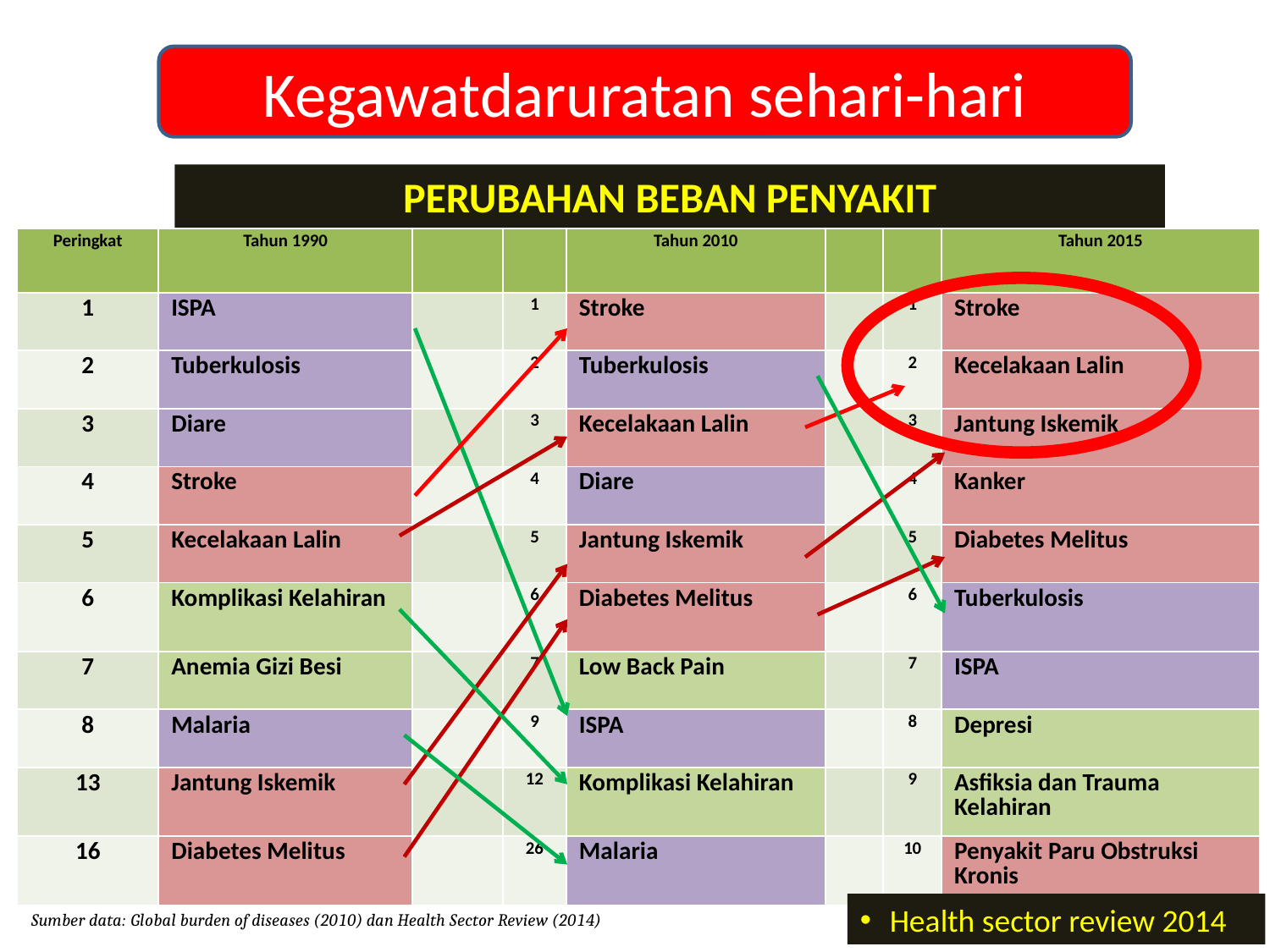

Kegawatdaruratan sehari-hari
PERUBAHAN BEBAN PENYAKIT
| Peringkat | Tahun 1990 |  |  | Tahun 2010 |  |  | Tahun 2015 |
| --- | --- | --- | --- | --- | --- | --- | --- |
| 1 | ISPA |  | 1 | Stroke |  | 1 | Stroke |
| 2 | Tuberkulosis |  | 2 | Tuberkulosis |  | 2 | Kecelakaan Lalin |
| 3 | Diare |  | 3 | Kecelakaan Lalin |  | 3 | Jantung Iskemik |
| 4 | Stroke |  | 4 | Diare |  | 4 | Kanker |
| 5 | Kecelakaan Lalin |  | 5 | Jantung Iskemik |  | 5 | Diabetes Melitus |
| 6 | Komplikasi Kelahiran |  | 6 | Diabetes Melitus |  | 6 | Tuberkulosis |
| 7 | Anemia Gizi Besi |  | 7 | Low Back Pain |  | 7 | ISPA |
| 8 | Malaria |  | 9 | ISPA |  | 8 | Depresi |
| 13 | Jantung Iskemik |  | 12 | Komplikasi Kelahiran |  | 9 | Asfiksia dan Trauma Kelahiran |
| 16 | Diabetes Melitus |  | 26 | Malaria |  | 10 | Penyakit Paru Obstruksi Kronis |

Health sector review 2014
Sumber data: Global burden of diseases (2010) dan Health Sector Review (2014)